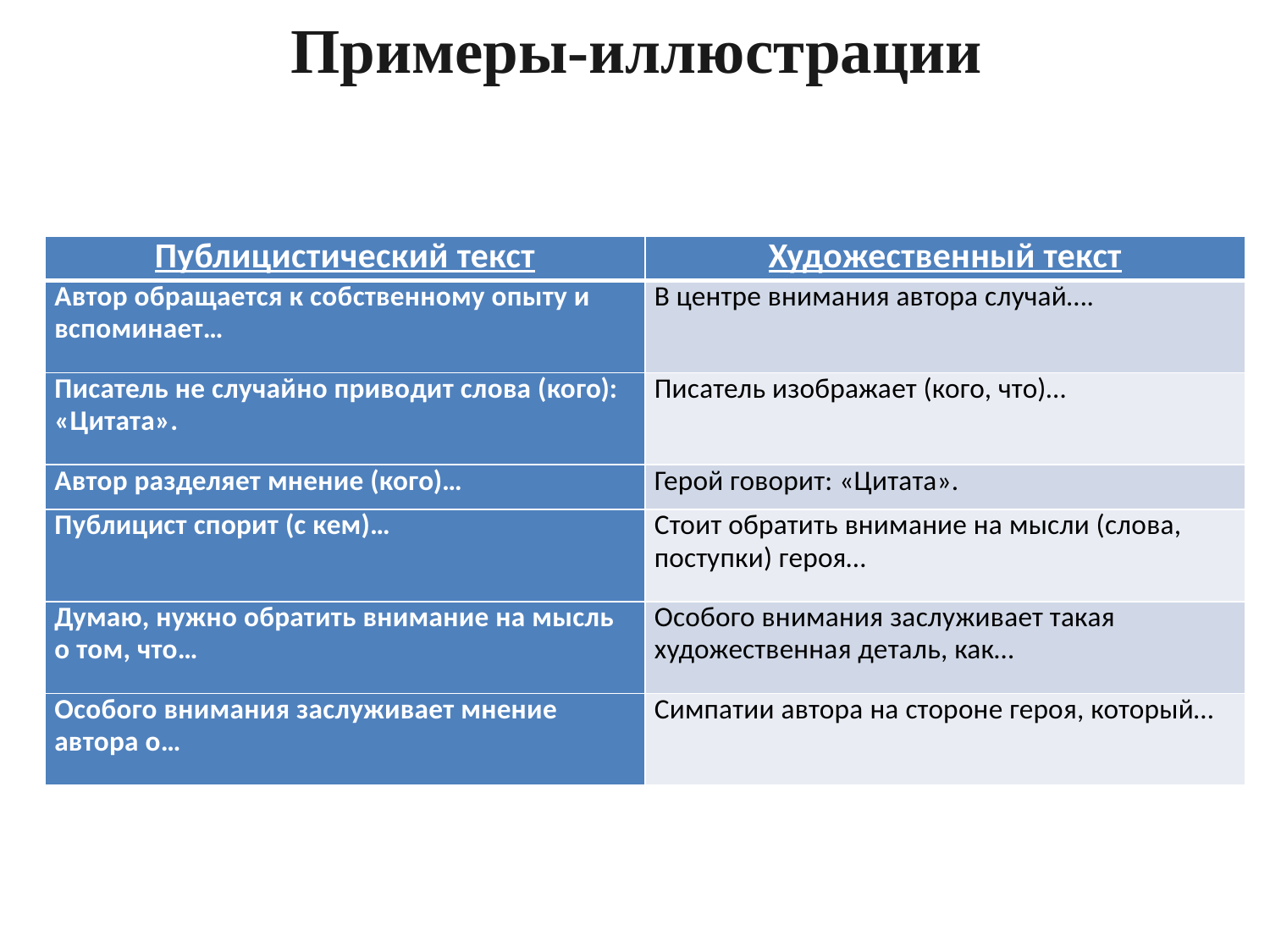

# Примеры-иллюстрации
| Публицистический текст | Художественный текст |
| --- | --- |
| Автор обращается к собственному опыту и вспоминает… | В центре внимания автора случай…. |
| Писатель не случайно приводит слова (кого): «Цитата». | Писатель изображает (кого, что)… |
| Автор разделяет мнение (кого)… | Герой говорит: «Цитата». |
| Публицист спорит (с кем)… | Стоит обратить внимание на мысли (слова, поступки) героя… |
| Думаю, нужно обратить внимание на мысль о том, что… | Особого внимания заслуживает такая художественная деталь, как… |
| Особого внимания заслуживает мнение автора о… | Симпатии автора на стороне героя, который… |